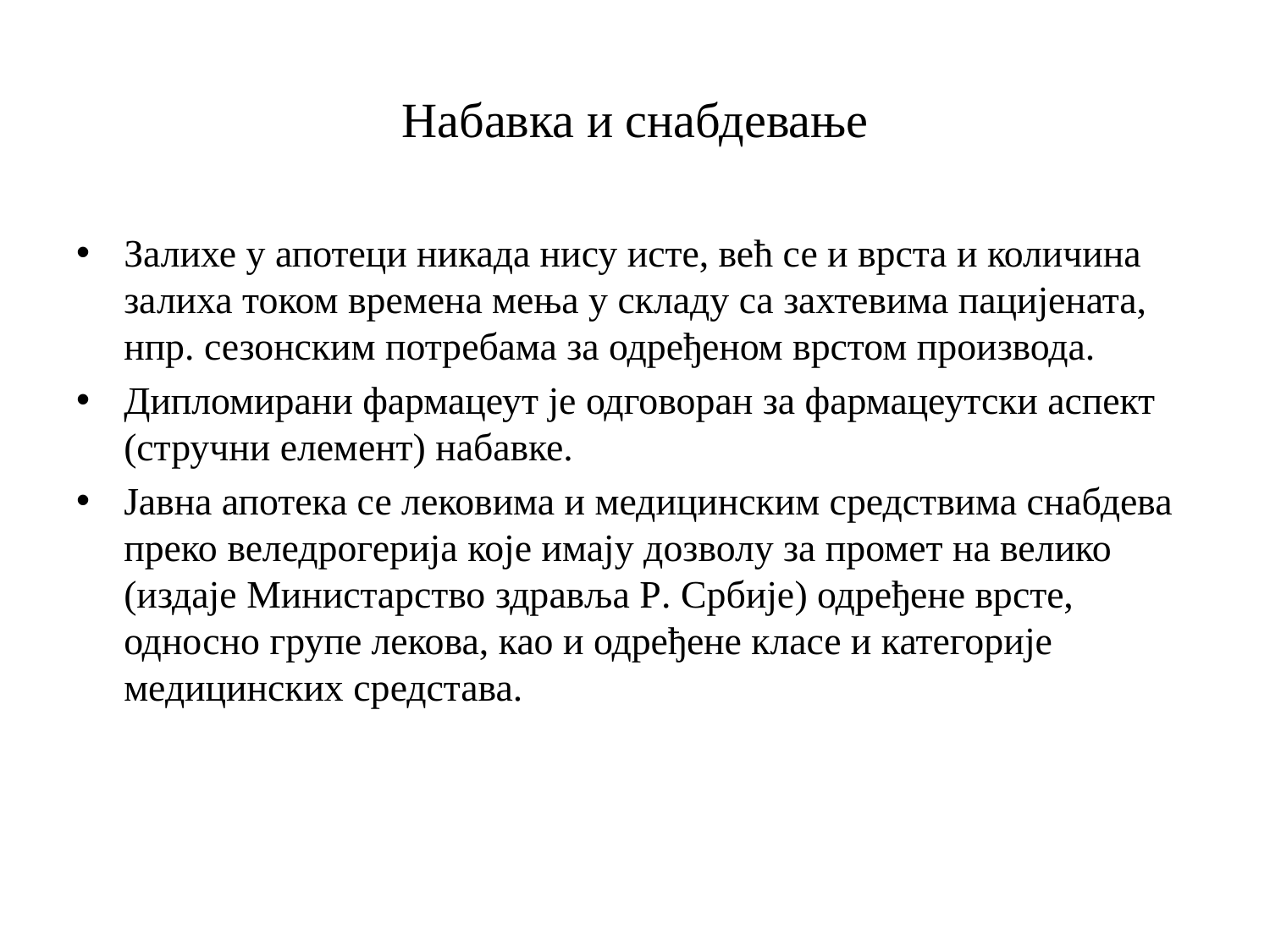

# Набавка и снабдевање
Залихе у апотеци никада нису исте, већ се и врста и количина залиха током времена мења у складу са захтевима пацијената, нпр. сезонским потребама за одређеном врстом производа.
Дипломирани фармацеут је одговоран за фармацеутски аспект (стручни елемент) набавке.
Јавна апотека се лековима и медицинским средствима снабдева преко веледрогерија које имају дозволу за промет на велико (издаје Министарство здравља Р. Србије) одређене врсте, односно групе лекова, као и одређене класе и категорије медицинских средстава.